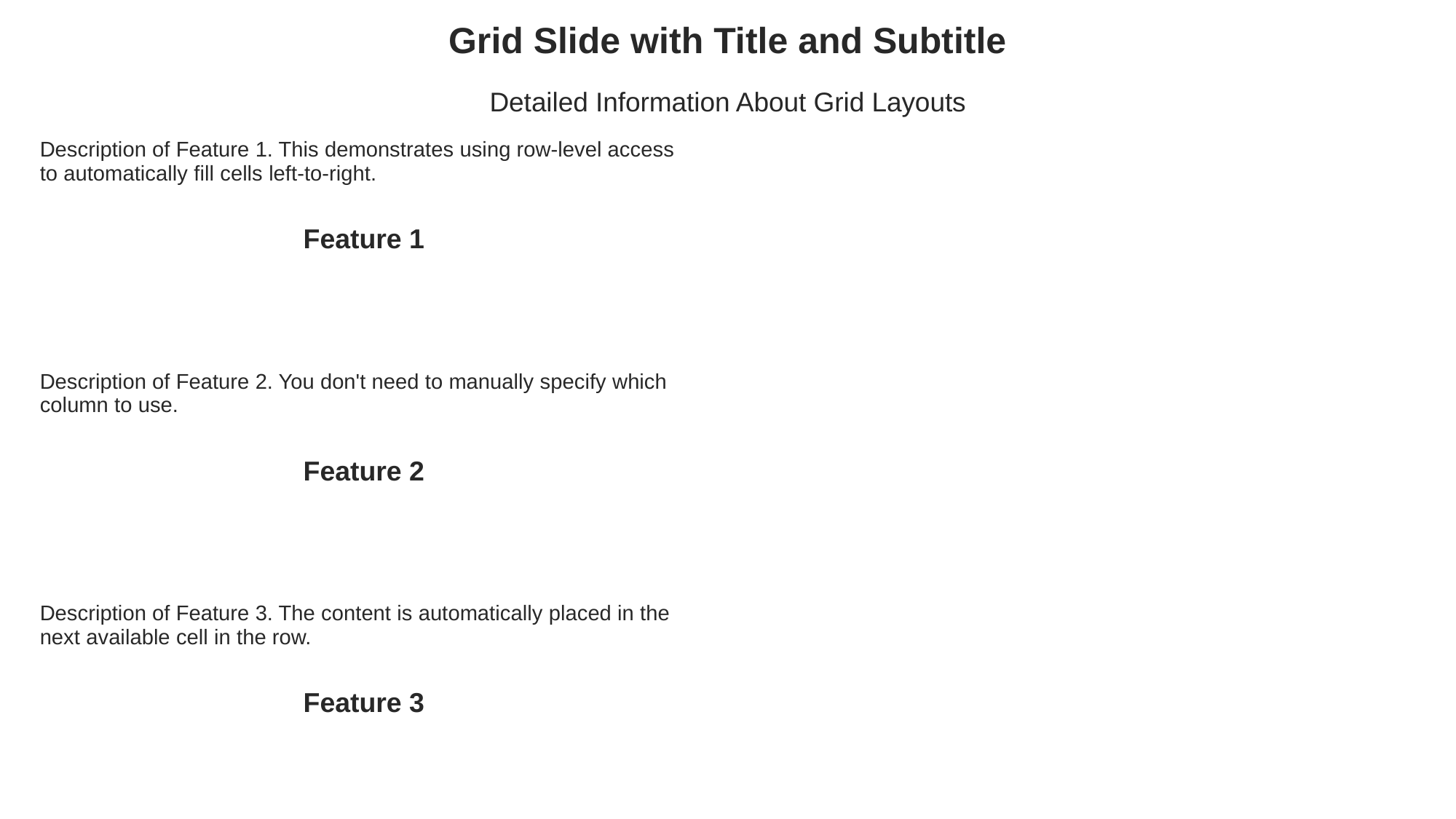

Grid Slide with Title and Subtitle
Detailed Information About Grid Layouts
Feature 1
Description of Feature 1. This demonstrates using row-level access to automatically fill cells left-to-right.
Feature 2
Description of Feature 2. You don't need to manually specify which column to use.
Feature 3
Description of Feature 3. The content is automatically placed in the next available cell in the row.